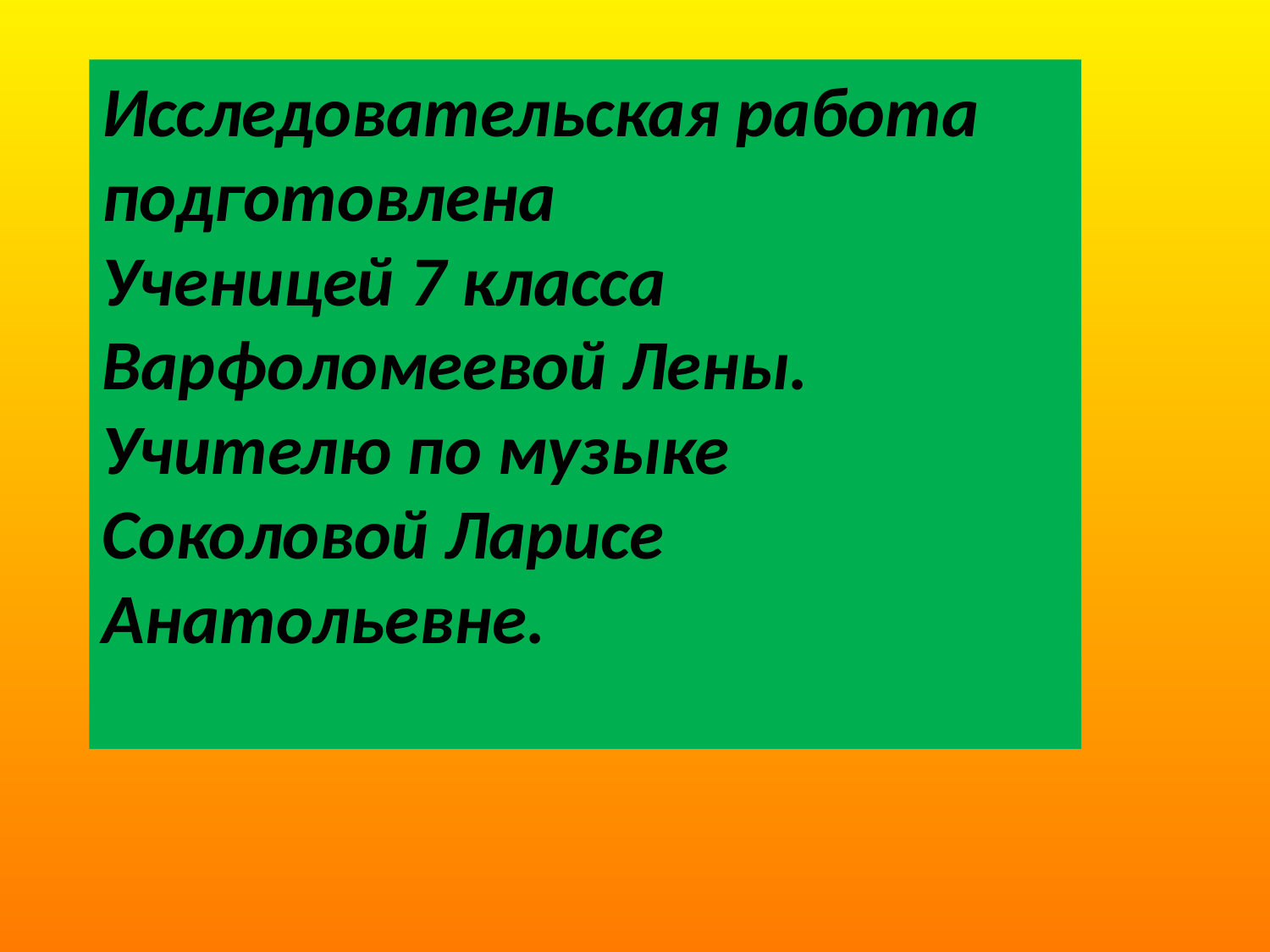

Исследовательская работа подготовлена
Ученицей 7 класса
Варфоломеевой Лены.
Учителю по музыке
Соколовой Ларисе Анатольевне.